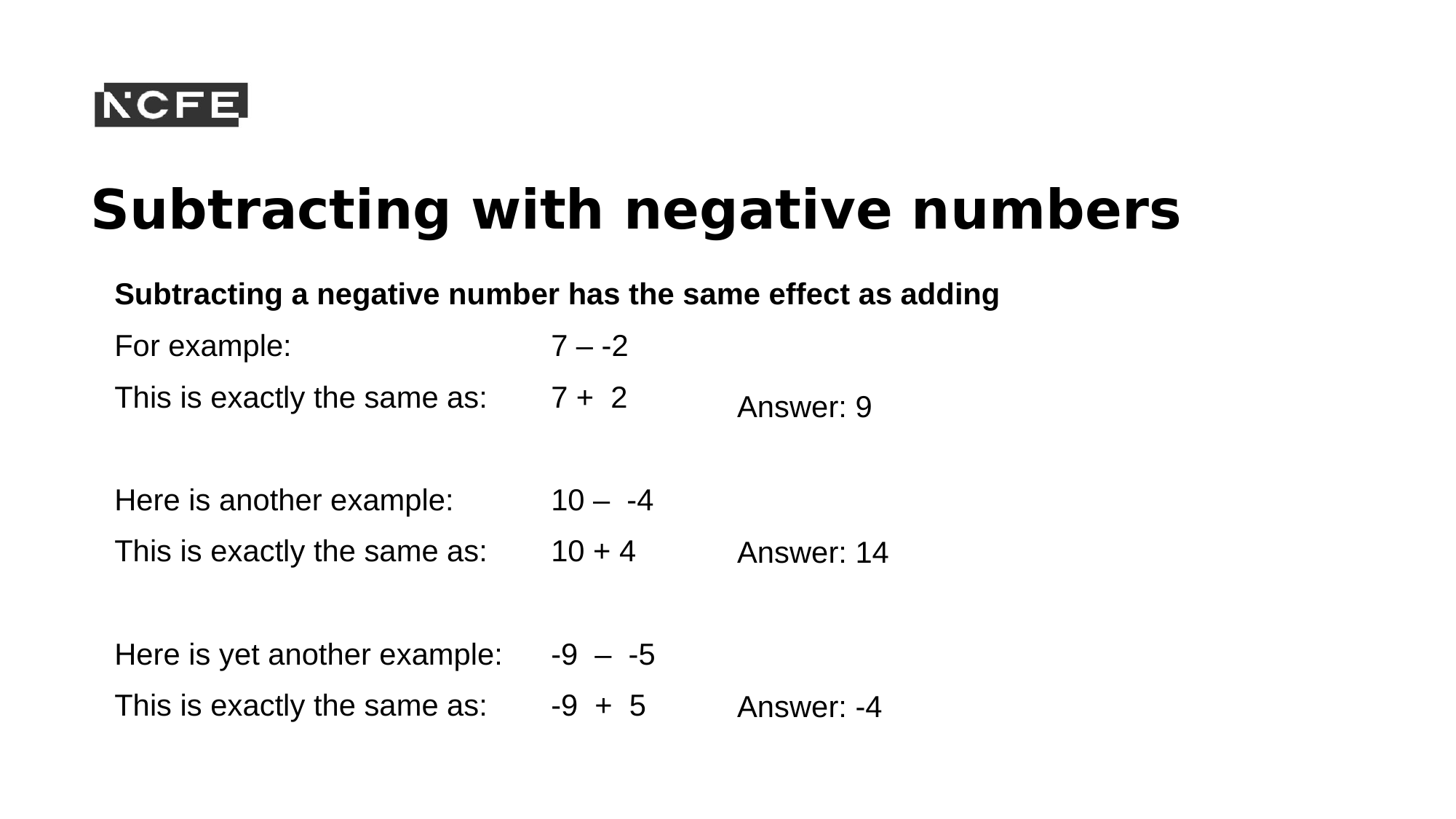

# Subtracting with negative numbers
Subtracting a negative number has the same effect as adding
For example:  			7 – -2
This is exactly the same as: 	7 +  2

Here is another example:	10 –  -4
This is exactly the same as: 	10 + 4

Here is yet another example:	-9  –  -5
This is exactly the same as: 	-9  +  5
Answer: 9

Answer: 14

Answer: -4